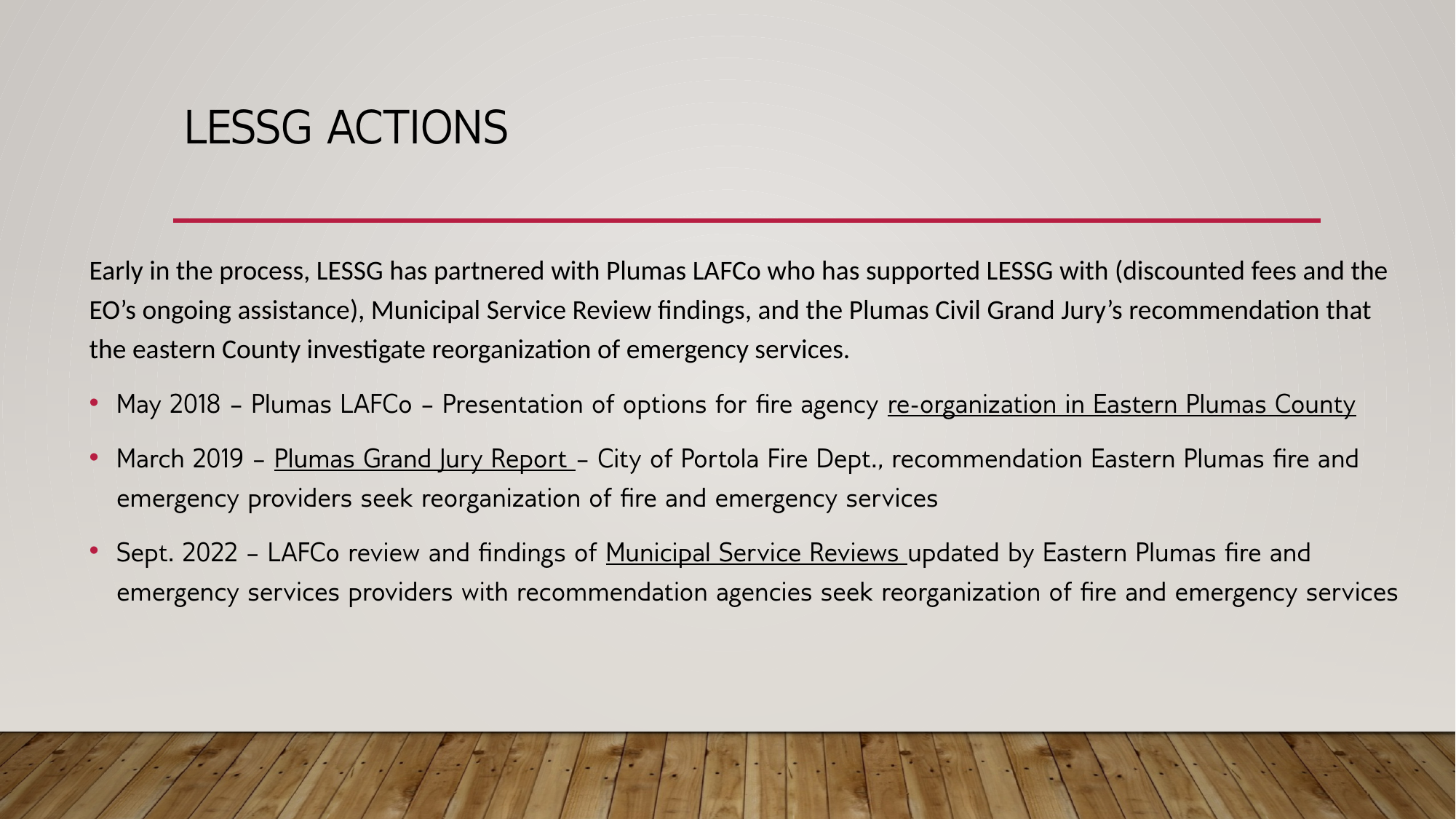

# LESSG ACTIONS
Early in the process, LESSG has partnered with Plumas LAFCo who has supported LESSG with (discounted fees and the EO’s ongoing assistance), Municipal Service Review findings, and the Plumas Civil Grand Jury’s recommendation that the eastern County investigate reorganization of emergency services.
May 2018 – Plumas LAFCo – Presentation of options for fire agency re-organization in Eastern Plumas County
March 2019 – Plumas Grand Jury Report – City of Portola Fire Dept., recommendation Eastern Plumas fire and emergency providers seek reorganization of fire and emergency services
Sept. 2022 – LAFCo review and findings of Municipal Service Reviews updated by Eastern Plumas fire and emergency services providers with recommendation agencies seek reorganization of fire and emergency services